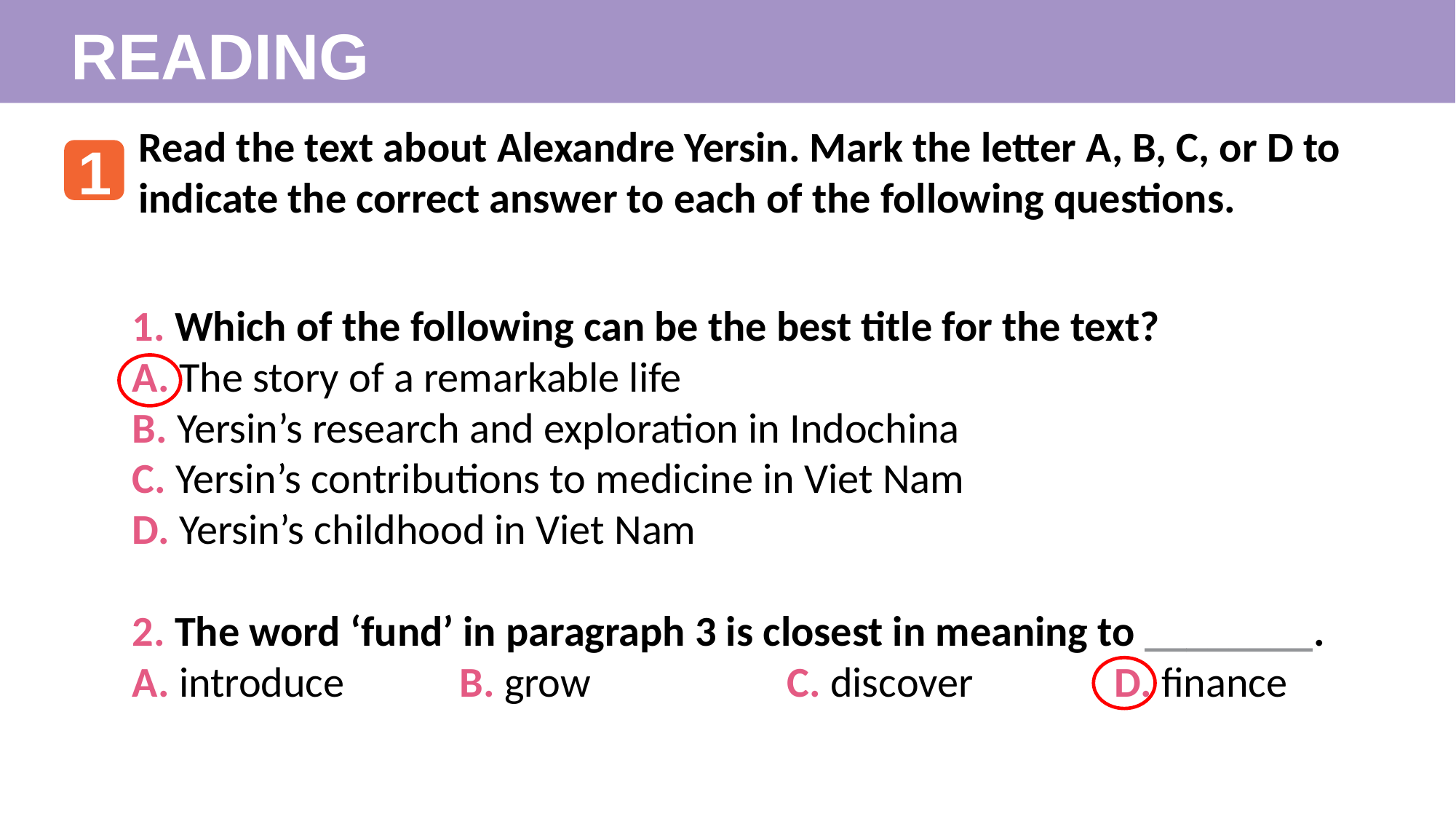

READING
Read the text about Alexandre Yersin. Mark the letter A, B, C, or D to indicate the correct answer to each of the following questions.
1

1. Which of the following can be the best title for the text?
A. The story of a remarkable life
B. Yersin’s research and exploration in Indochina
C. Yersin’s contributions to medicine in Viet Nam
D. Yersin’s childhood in Viet Nam
2. The word ‘fund’ in paragraph 3 is closest in meaning to ________.
A. introduce 	B. grow 		C. discover 		D. finance